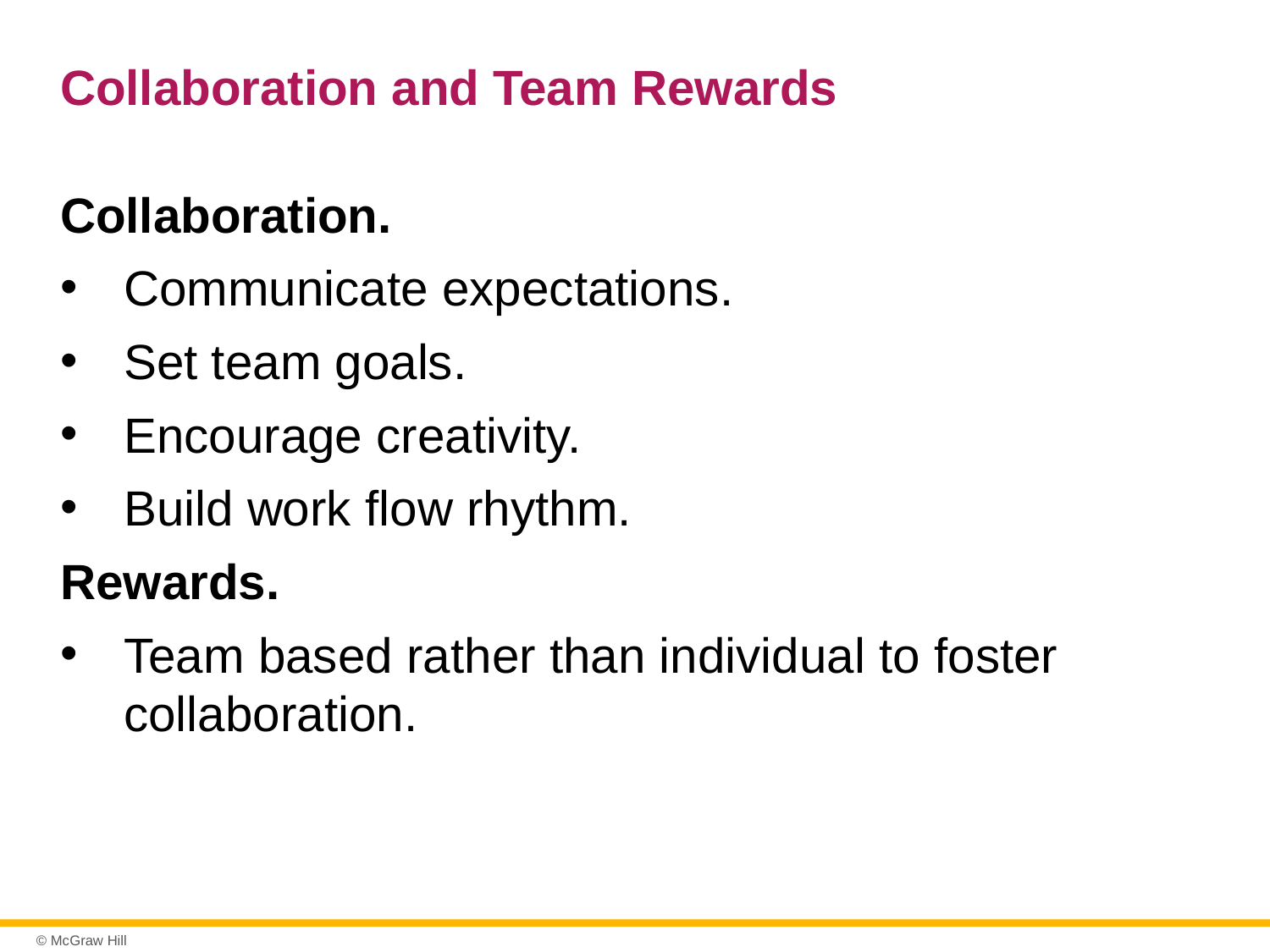

# Collaboration and Team Rewards
Collaboration.
Communicate expectations.
Set team goals.
Encourage creativity.
Build work flow rhythm.
Rewards.
Team based rather than individual to foster collaboration.